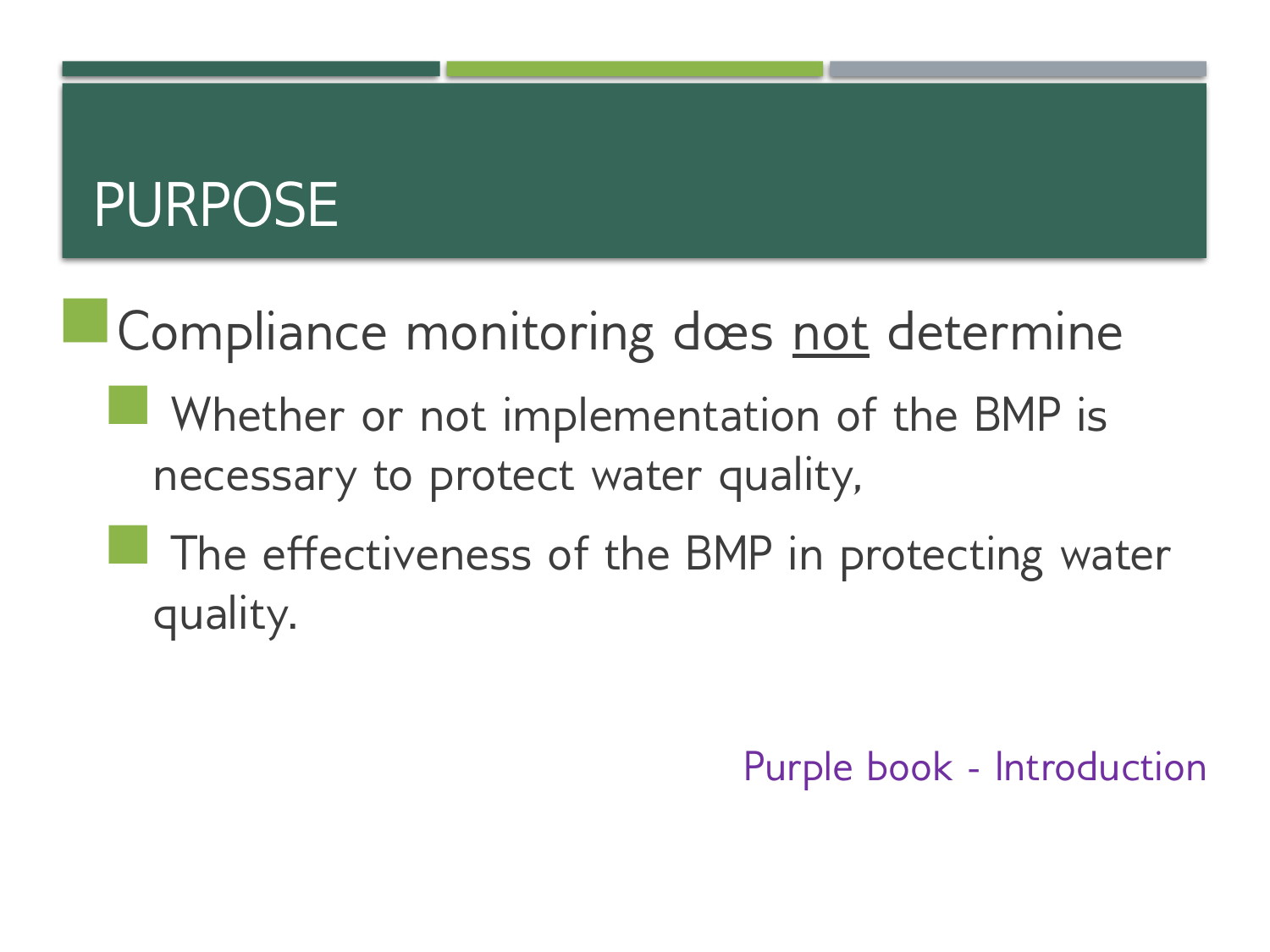

# purpose
Compliance monitoring does not determine
 Whether or not implementation of the BMP is necessary to protect water quality,
 The effectiveness of the BMP in protecting water quality.

Purple book - Introduction